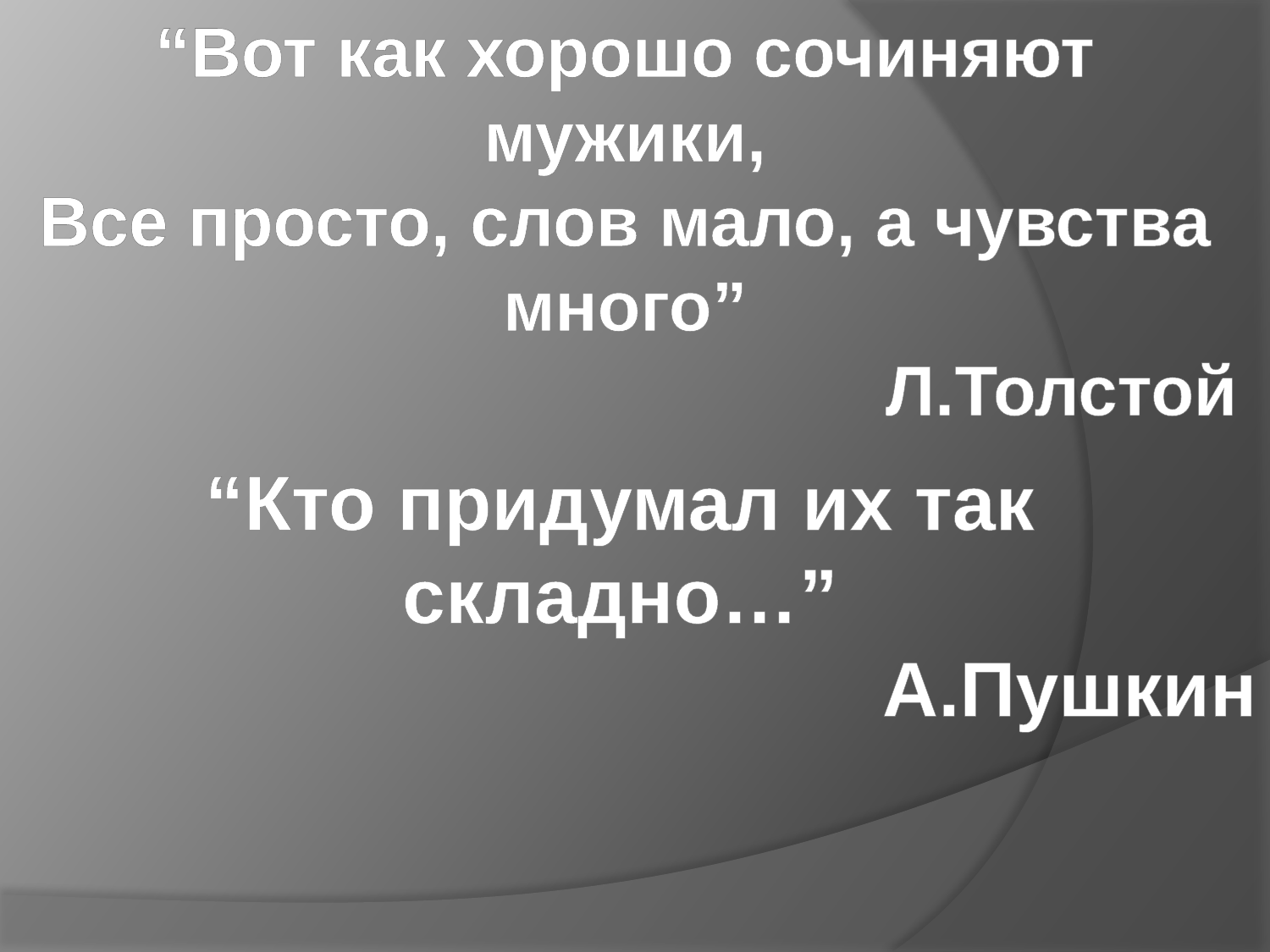

“Вот как хорошо сочиняют мужики,
Все просто, слов мало, а чувства много”
Л.Толстой
“Кто придумал их так складно…”
А.Пушкин